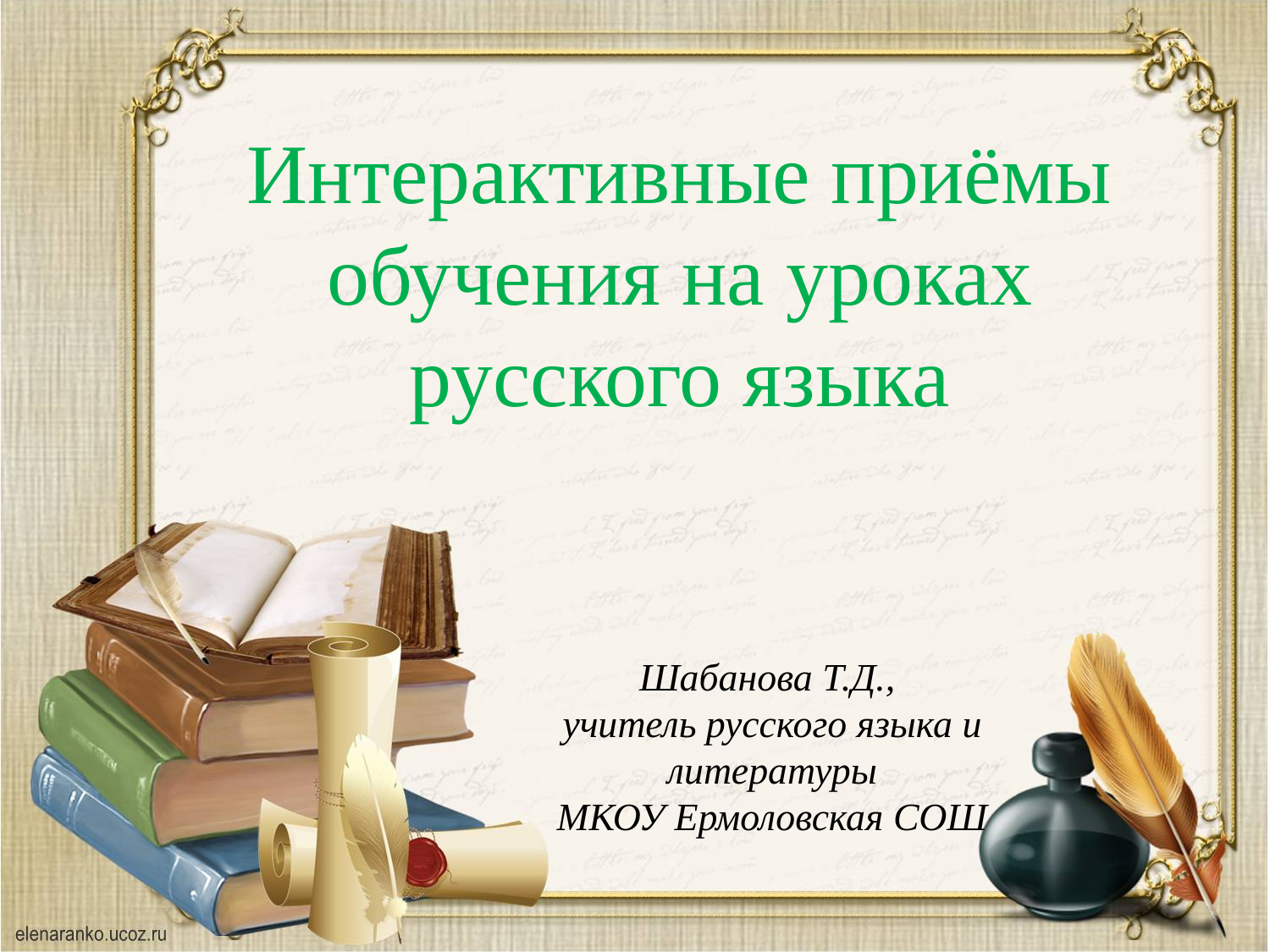

Интерактивные приёмы обучения на уроках русского языка
Шабанова Т.Д.,
учитель русского языка и литературы
МКОУ Ермоловская СОШ